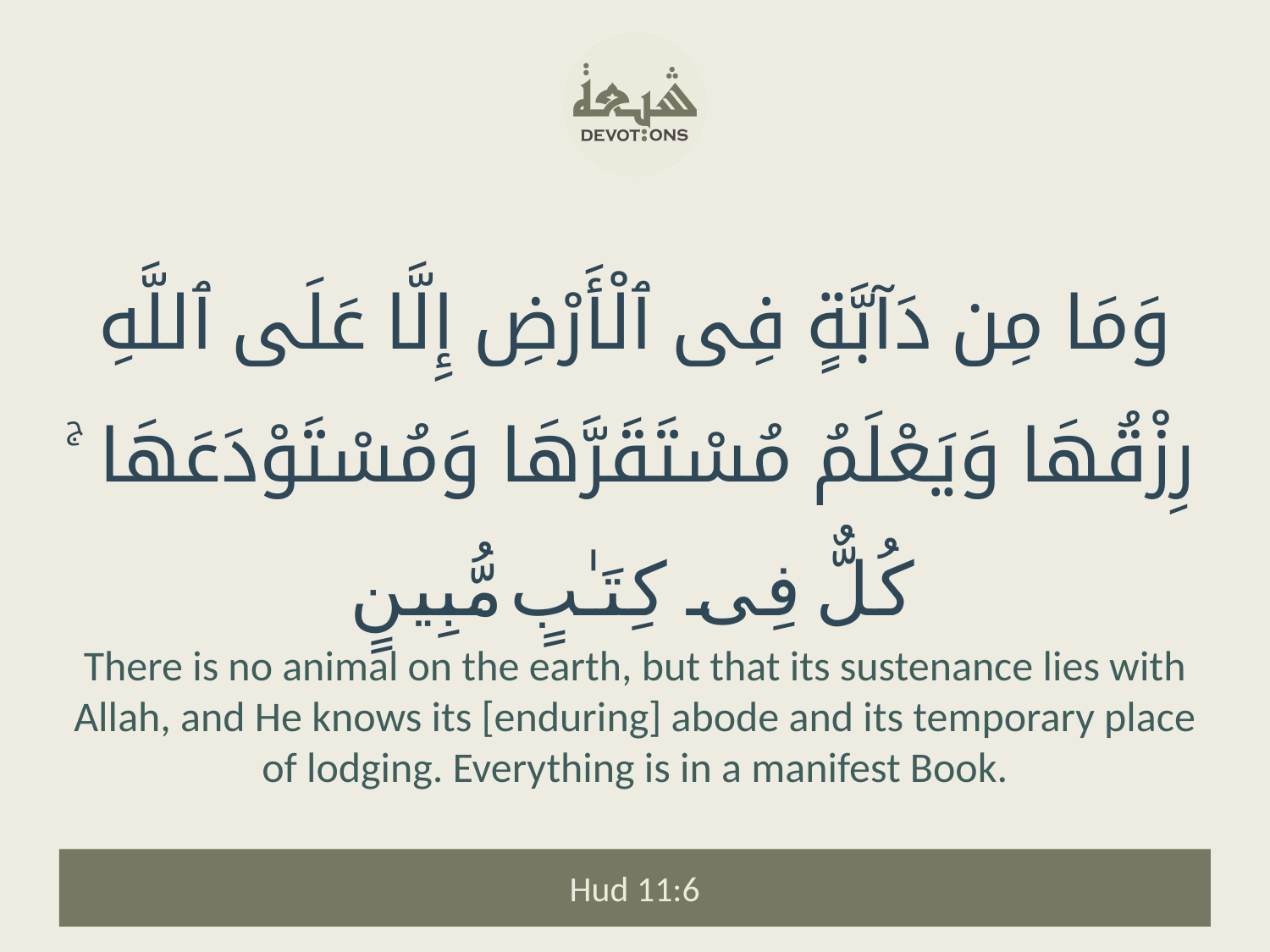

وَمَا مِن دَآبَّةٍ فِى ٱلْأَرْضِ إِلَّا عَلَى ٱللَّهِ رِزْقُهَا وَيَعْلَمُ مُسْتَقَرَّهَا وَمُسْتَوْدَعَهَا ۚ كُلٌّ فِى كِتَـٰبٍ مُّبِينٍ
There is no animal on the earth, but that its sustenance lies with Allah, and He knows its [enduring] abode and its temporary place of lodging. Everything is in a manifest Book.
Hud 11:6